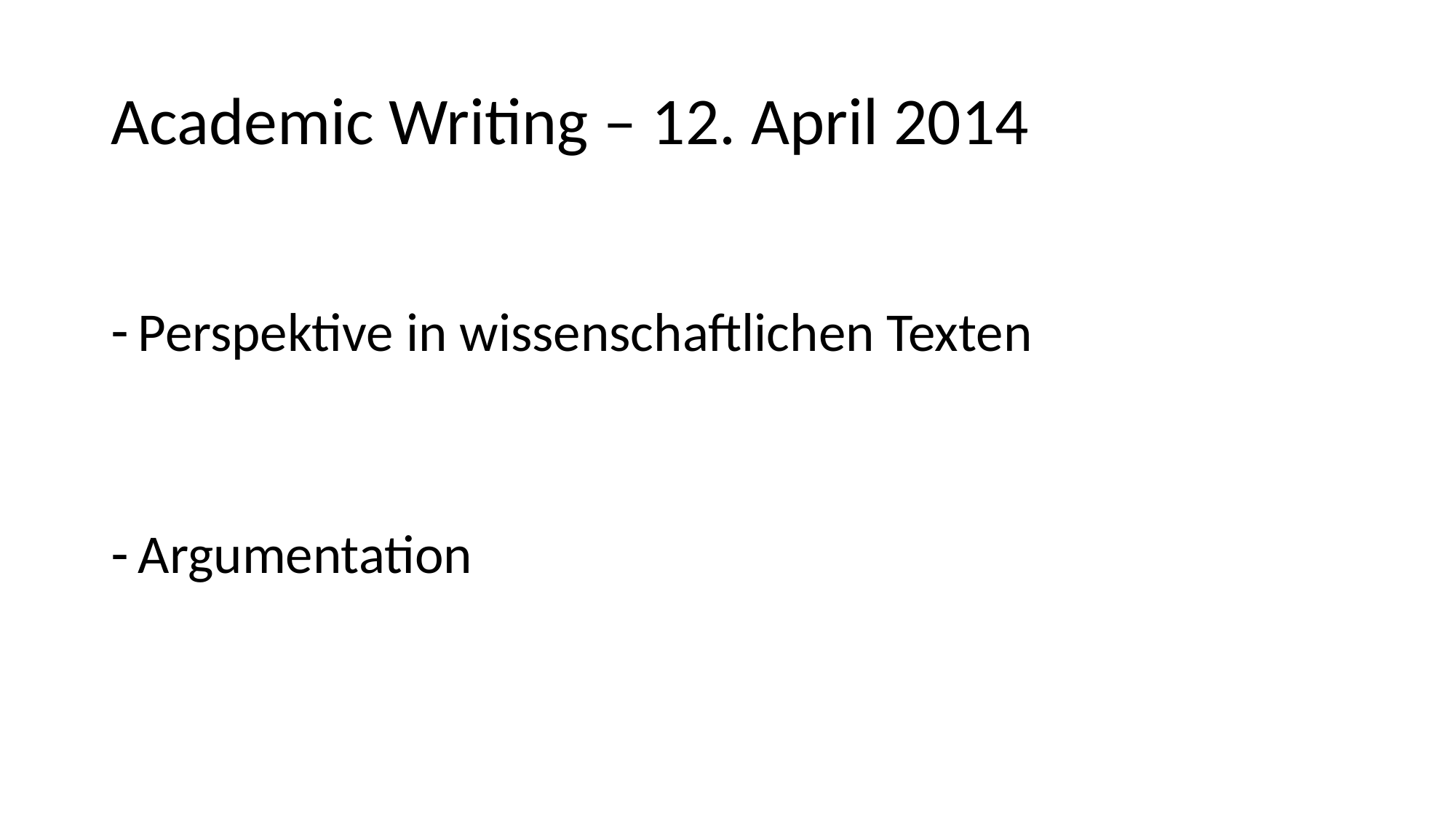

# Academic Writing – 12. April 2014

Perspektive in wissenschaftlichen Texten

Argumentation